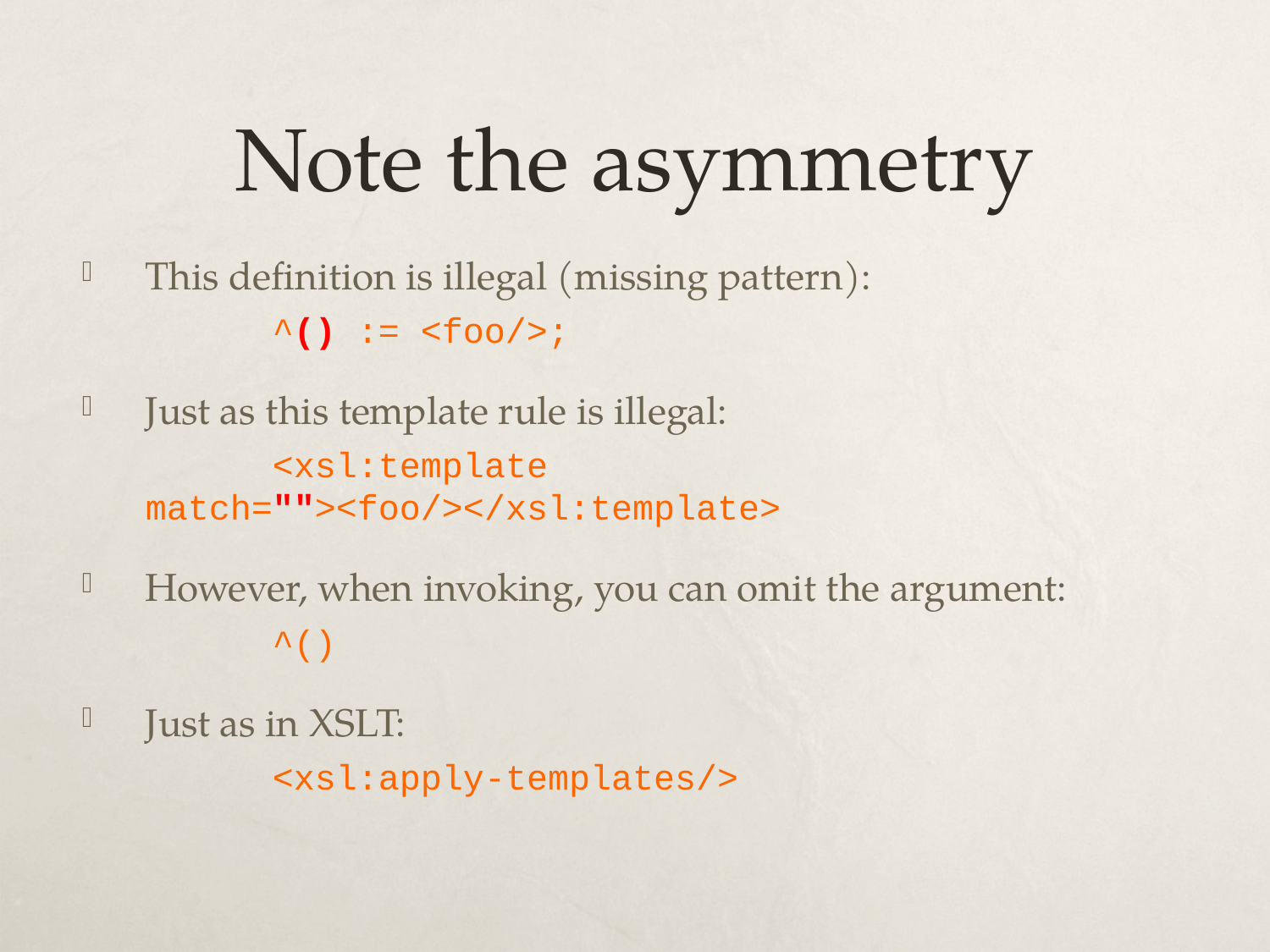

# Note the asymmetry
This definition is illegal (missing pattern):
	^() := <foo/>;
Just as this template rule is illegal:
	<xsl:template match=""><foo/></xsl:template>
However, when invoking, you can omit the argument:
	^()
Just as in XSLT:
	<xsl:apply-templates/>